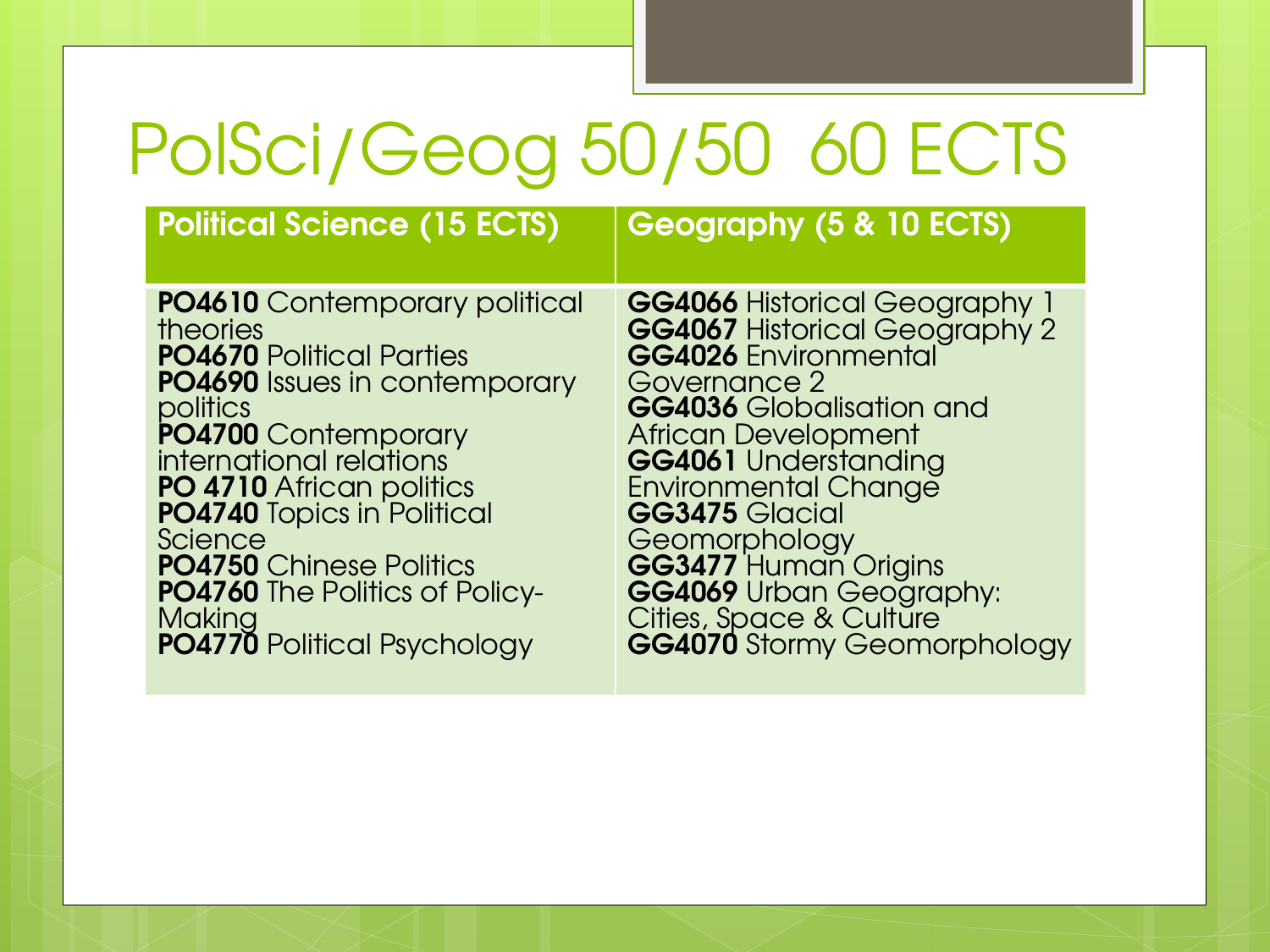

# PolSci/Geog 50/50  60 ECTS
| Political Science (15 ECTS) | Geography (5 & 10 ECTS) |
| --- | --- |
| PO4610 Contemporary political theories PO4670 Political Parties PO4690 Issues in contemporary politics PO4700 Contemporary international relations PO 4710 African politics PO4740 Topics in Political Science PO4750 Chinese Politics PO4760 The Politics of Policy-Making PO4770 Political Psychology | GG4066 Historical Geography 1 GG4067 Historical Geography 2 GG4026 Environmental Governance 2 GG4036 Globalisation and African Development GG4061 Understanding Environmental Change GG3475 Glacial Geomorphology GG3477 Human Origins GG4069 Urban Geography: Cities, Space & Culture GG4070 Stormy Geomorphology |